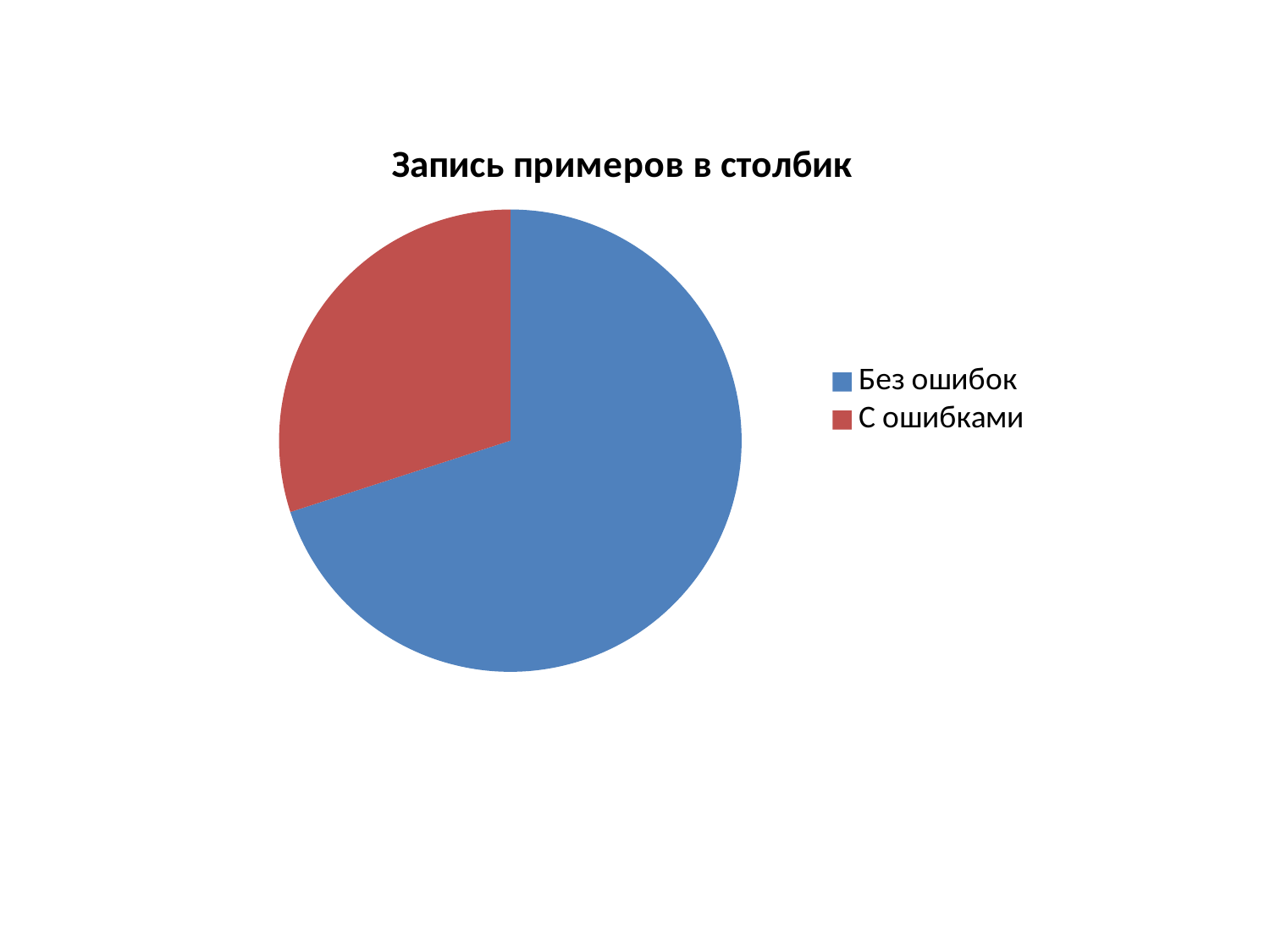

### Chart:

| Category | Запись примеров в столбик |
|---|---|
| Без ошибок | 70.0 |
| С ошибками | 30.0 |